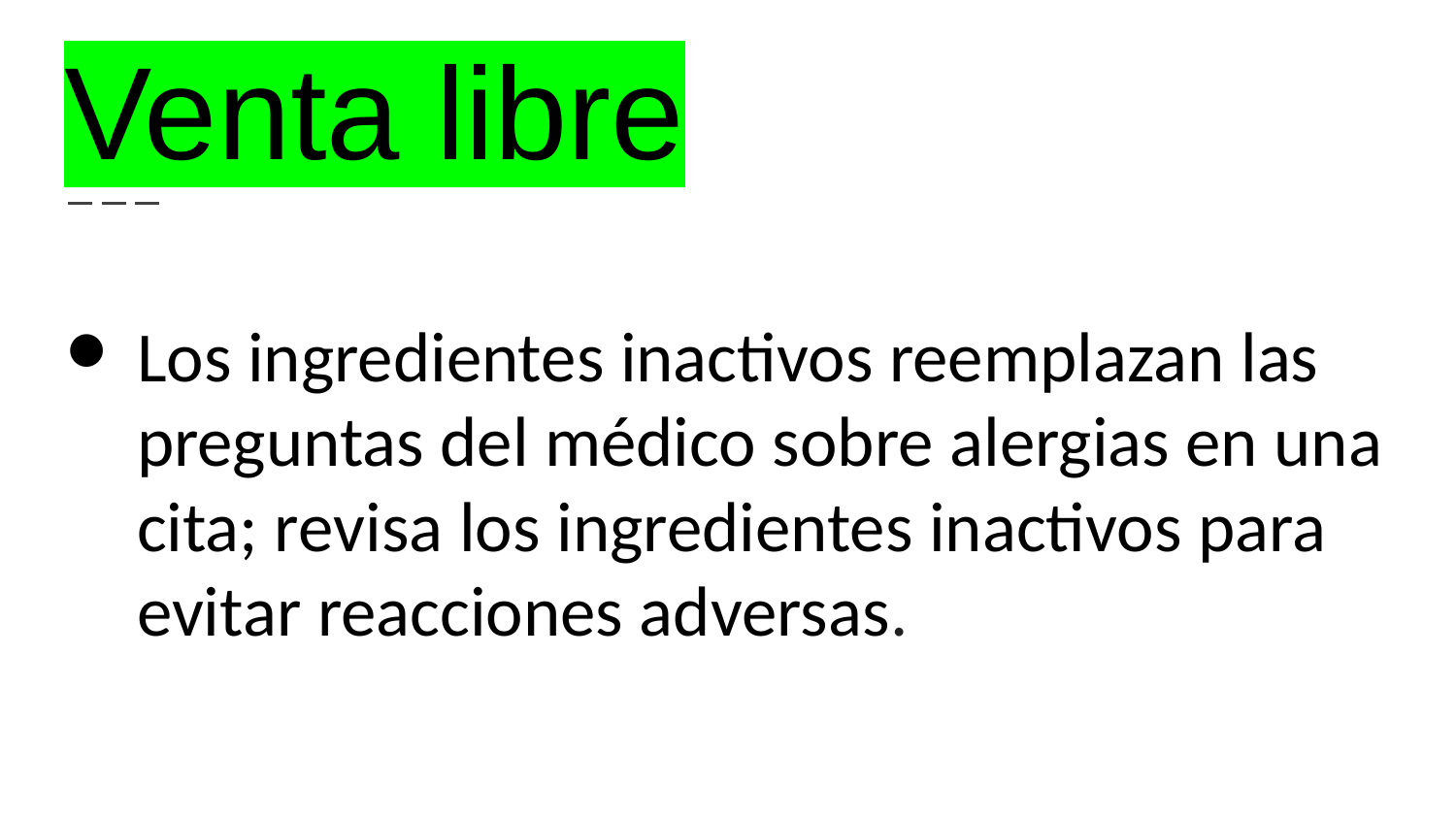

# Venta libre
Los ingredientes inactivos reemplazan las preguntas del médico sobre alergias en una cita; revisa los ingredientes inactivos para evitar reacciones adversas.